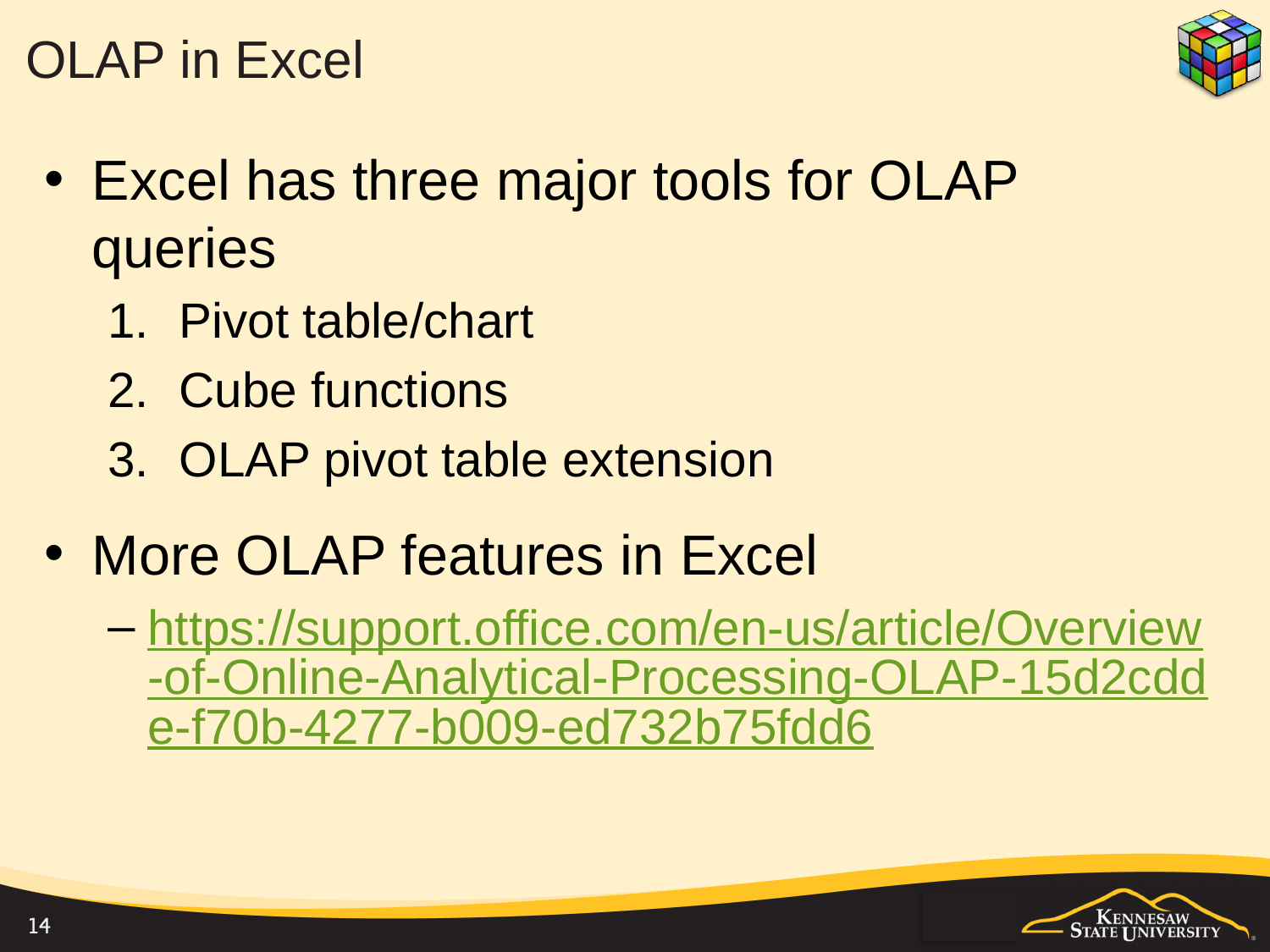

# OLAP in Excel
Excel has three major tools for OLAP queries
Pivot table/chart
Cube functions
OLAP pivot table extension
More OLAP features in Excel
https://support.office.com/en-us/article/Overview-of-Online-Analytical-Processing-OLAP-15d2cdde-f70b-4277-b009-ed732b75fdd6
14